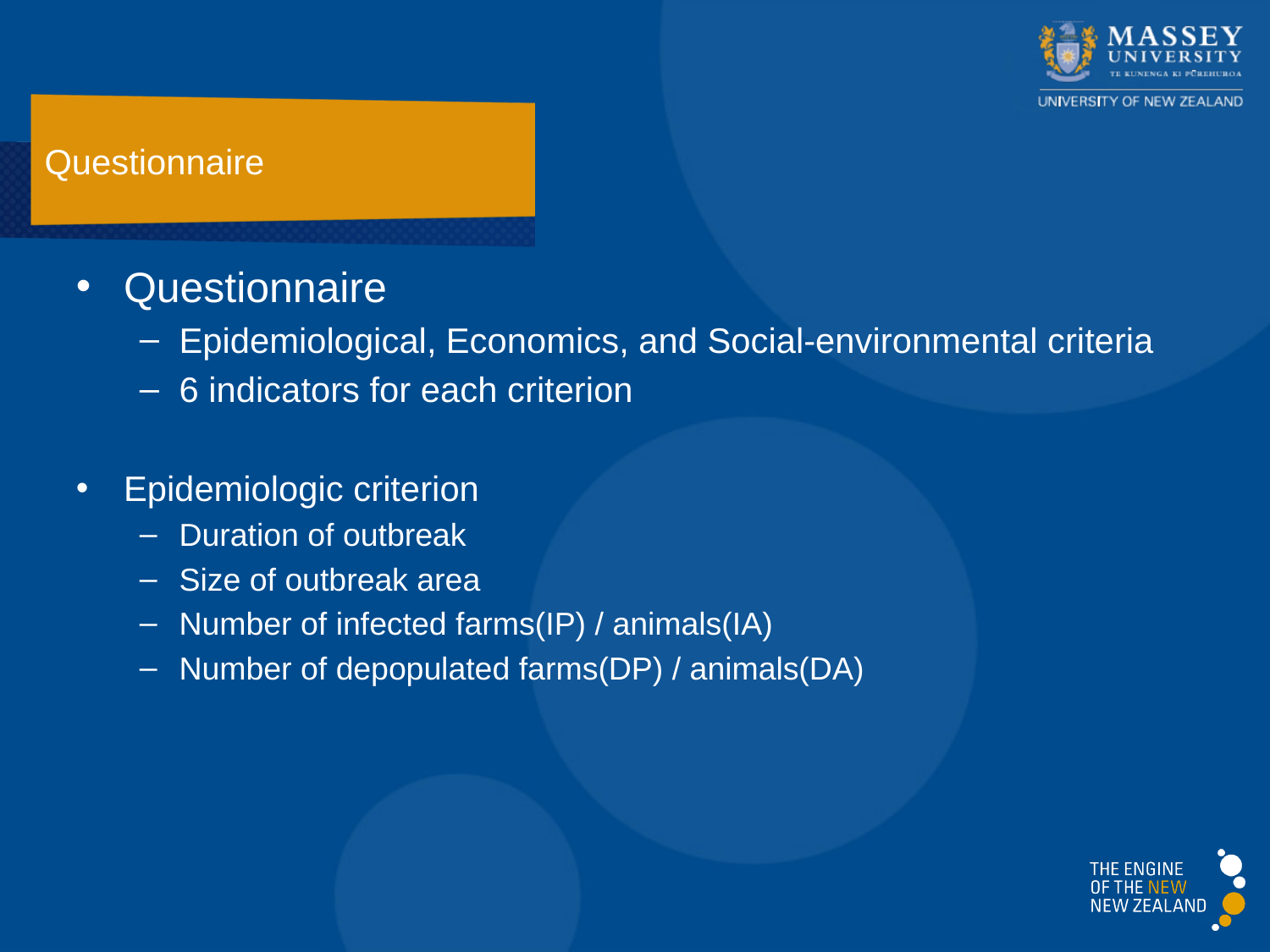

# Questionnaire
Questionnaire
Epidemiological, Economics, and Social-environmental criteria
6 indicators for each criterion

Epidemiologic criterion
Duration of outbreak
Size of outbreak area
Number of infected farms(IP) / animals(IA)
Number of depopulated farms(DP) / animals(DA)